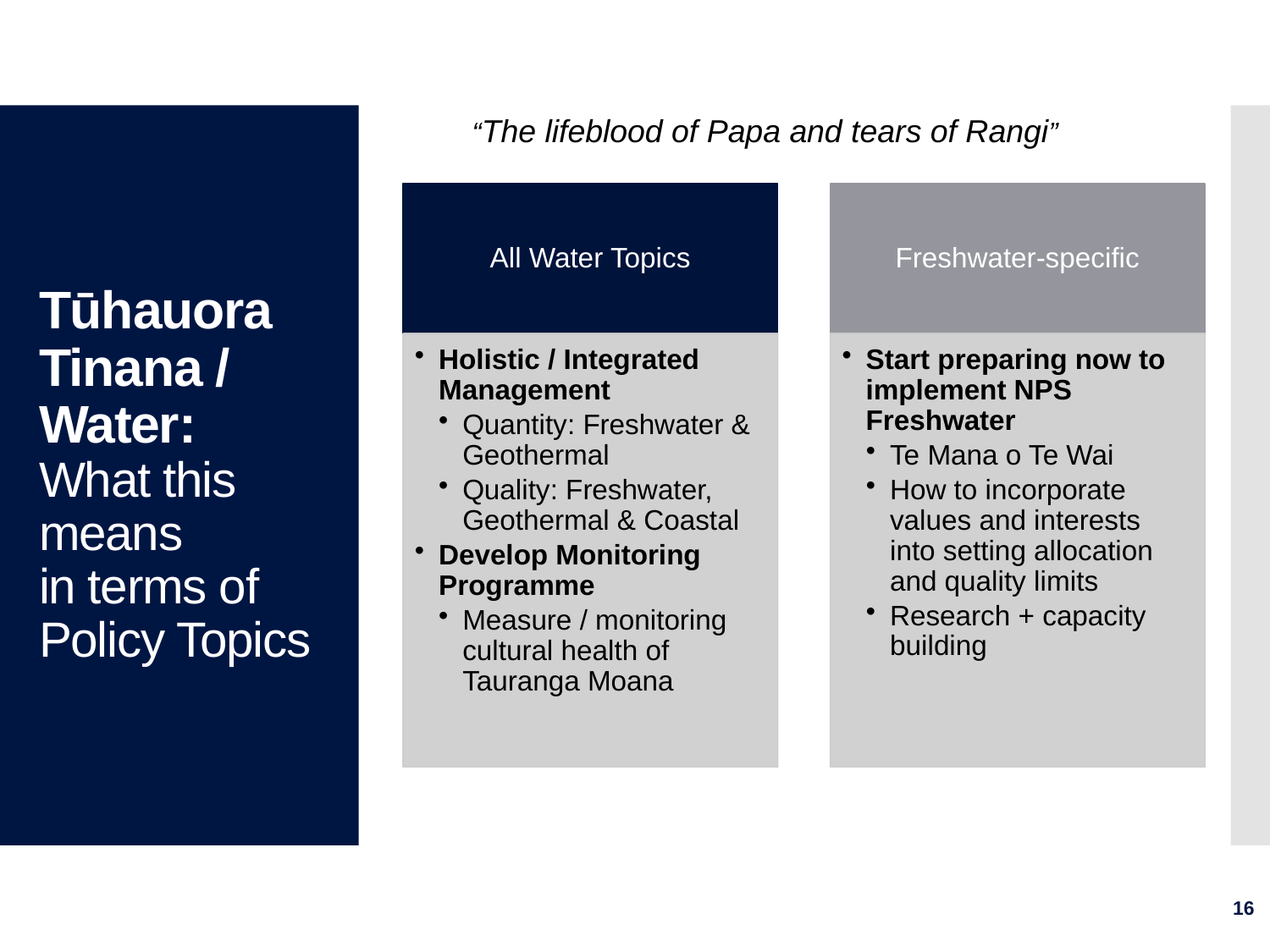

“The lifeblood of Papa and tears of Rangi”
All Water Topics
Holistic / Integrated Management
Quantity: Freshwater & Geothermal
Quality: Freshwater, Geothermal & Coastal
Develop Monitoring Programme
Measure / monitoring cultural health of Tauranga Moana
Freshwater-specific
Start preparing now to implement NPS Freshwater
Te Mana o Te Wai
How to incorporate values and interests into setting allocation and quality limits
Research + capacity building

# Tūhauora Tinana / Water: What this means in terms of  Policy Topics
16